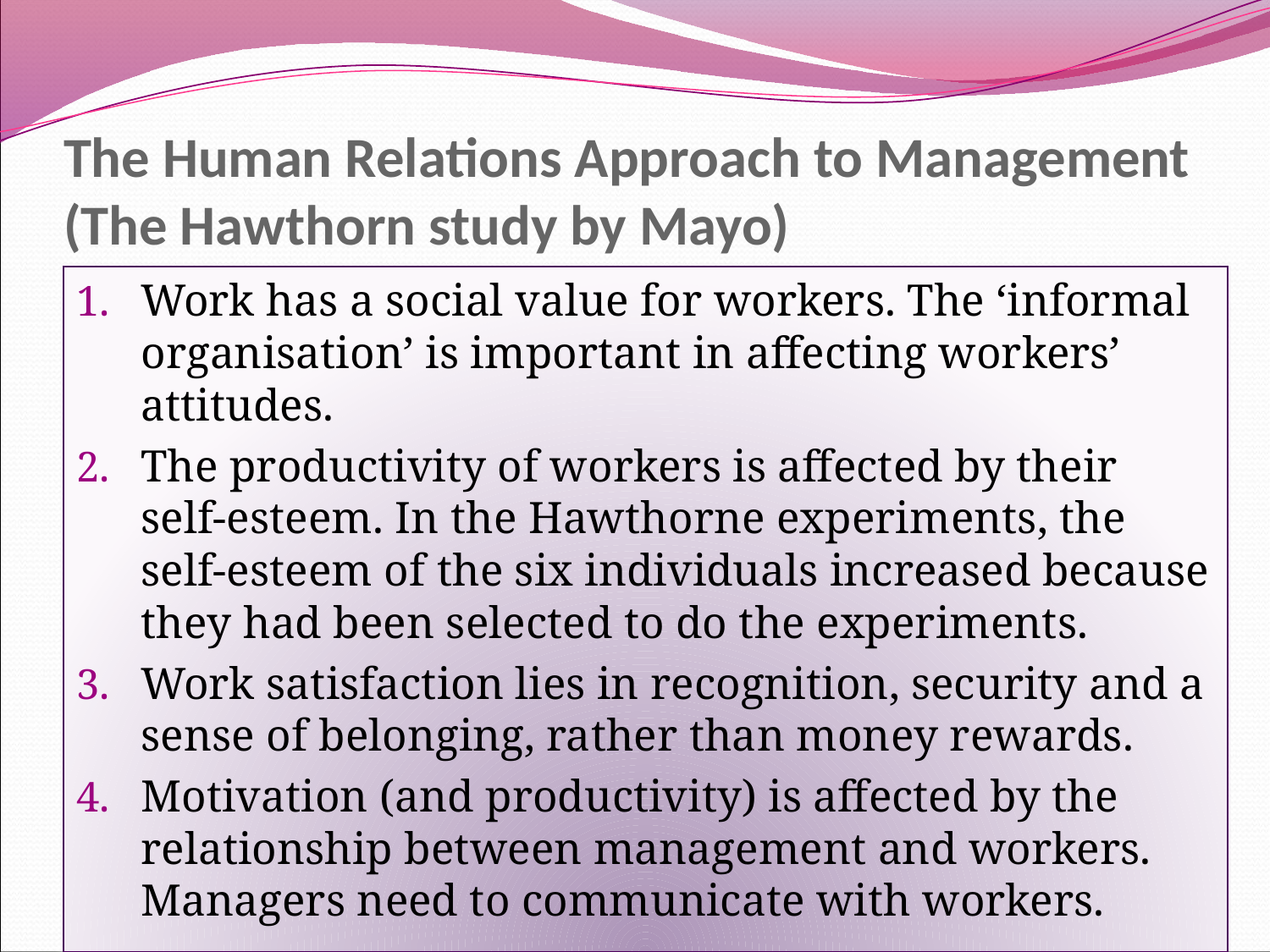

# The Human Relations Approach to Management (The Hawthorn study by Mayo)
Work has a social value for workers. The ‘informal organisation’ is important in affecting workers’ attitudes.
The productivity of workers is affected by their self-esteem. In the Hawthorne experiments, the self-esteem of the six individuals increased because they had been selected to do the experiments.
Work satisfaction lies in recognition, security and a sense of belonging, rather than money rewards.
Motivation (and productivity) is affected by the relationship between management and workers. Managers need to communicate with workers.